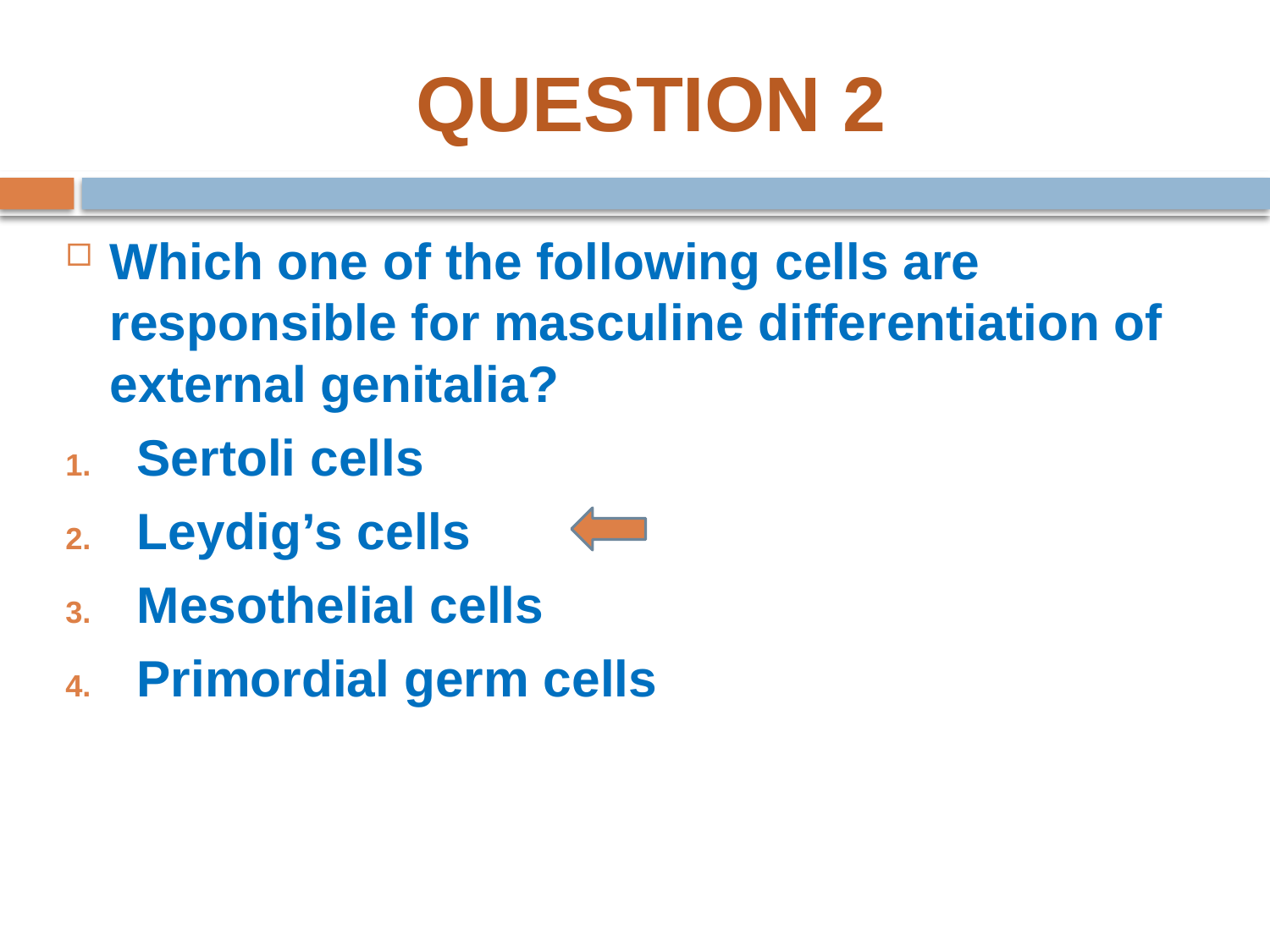

# QUESTION 2
Which one of the following cells are responsible for masculine differentiation of external genitalia?
Sertoli cells
Leydig’s cells
Mesothelial cells
Primordial germ cells